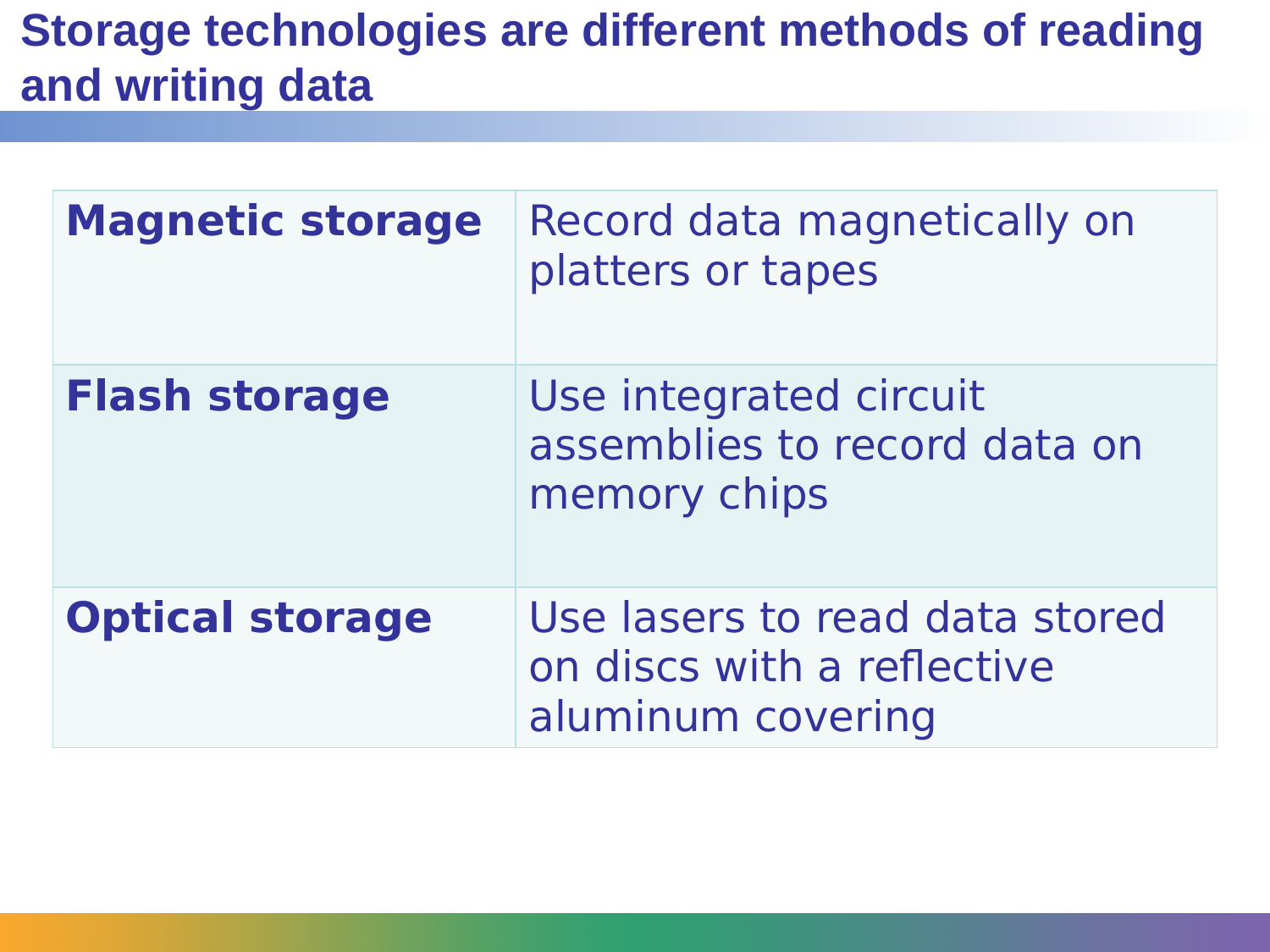

# Storage technologies are different methods of reading and writing data
| Magnetic storage | Record data magnetically on platters or tapes |
| --- | --- |
| Flash storage | Use integrated circuit assemblies to record data on memory chips |
| Optical storage | Use lasers to read data stored on discs with a reflective aluminum covering |